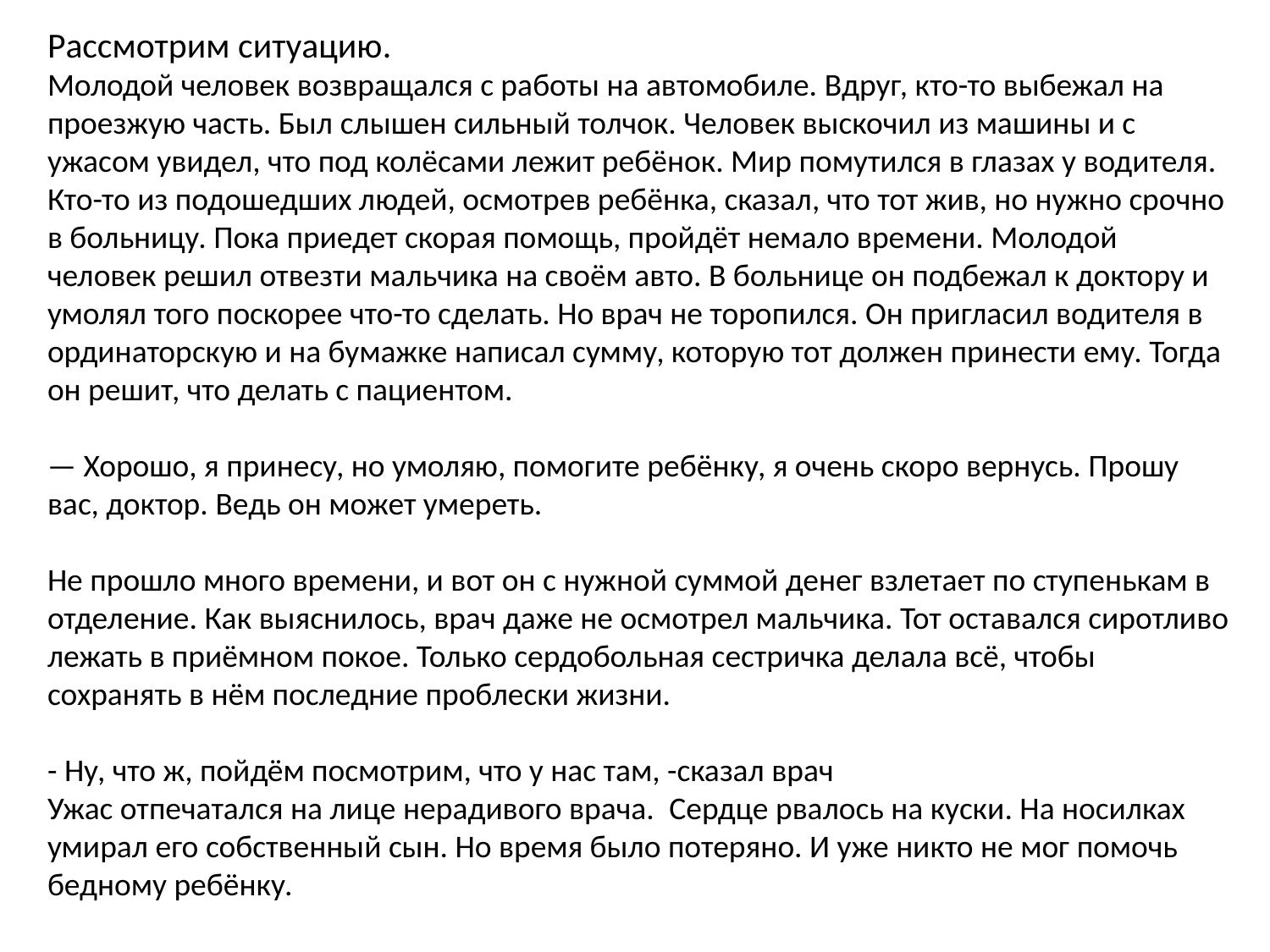

Рассмотрим ситуацию.
Молодой человек возвращался с работы на автомобиле. Вдруг, кто-то выбежал на проезжую часть. Был слышен сильный толчок. Человек выскочил из машины и с ужасом увидел, что под колёсами лежит ребёнок. Мир помутился в глазах у водителя.
Кто-то из подошедших людей, осмотрев ребёнка, сказал, что тот жив, но нужно срочно в больницу. Пока приедет скорая помощь, пройдёт немало времени. Молодой человек решил отвезти мальчика на своём авто. В больнице он подбежал к доктору и умолял того поскорее что-то сделать. Но врач не торопился. Он пригласил водителя в ординаторскую и на бумажке написал сумму, которую тот должен принести ему. Тогда он решит, что делать с пациентом.
— Хорошо, я принесу, но умоляю, помогите ребёнку, я очень скоро вернусь. Прошу вас, доктор. Ведь он может умереть.
Не прошло много времени, и вот он с нужной суммой денег взлетает по ступенькам в отделение. Как выяснилось, врач даже не осмотрел мальчика. Тот оставался сиротливо лежать в приёмном покое. Только сердобольная сестричка делала всё, чтобы сохранять в нём последние проблески жизни.
- Ну, что ж, пойдём посмотрим, что у нас там, -сказал врач
Ужас отпечатался на лице нерадивого врача.  Сердце рвалось на куски. На носилках умирал его собственный сын. Но время было потеряно. И уже никто не мог помочь бедному ребёнку.